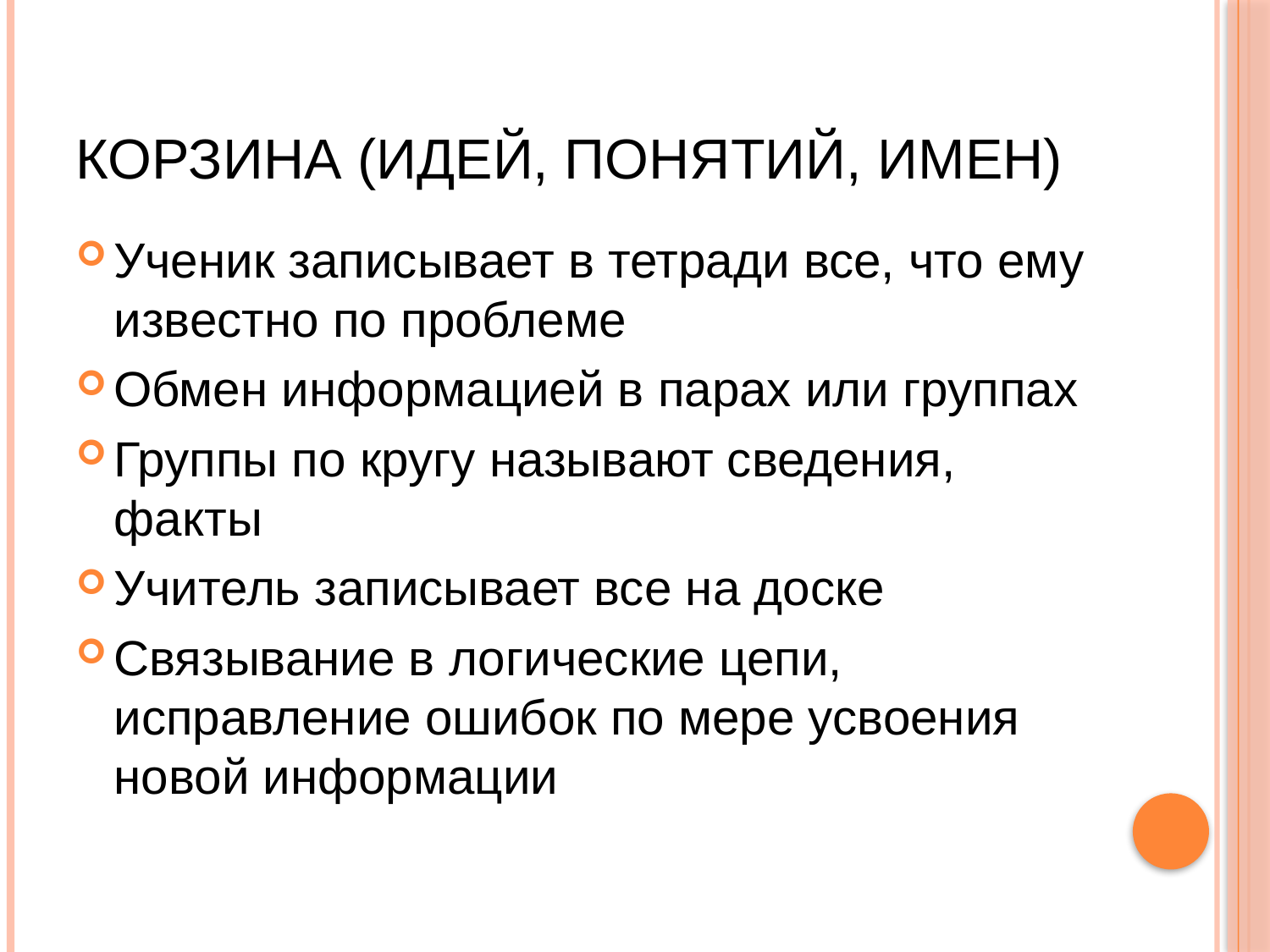

# Корзина (идей, понятий, имен)
Ученик записывает в тетради все, что ему известно по проблеме
Обмен информацией в парах или группах
Группы по кругу называют сведения, факты
Учитель записывает все на доске
Связывание в логические цепи, исправление ошибок по мере усвоения новой информации